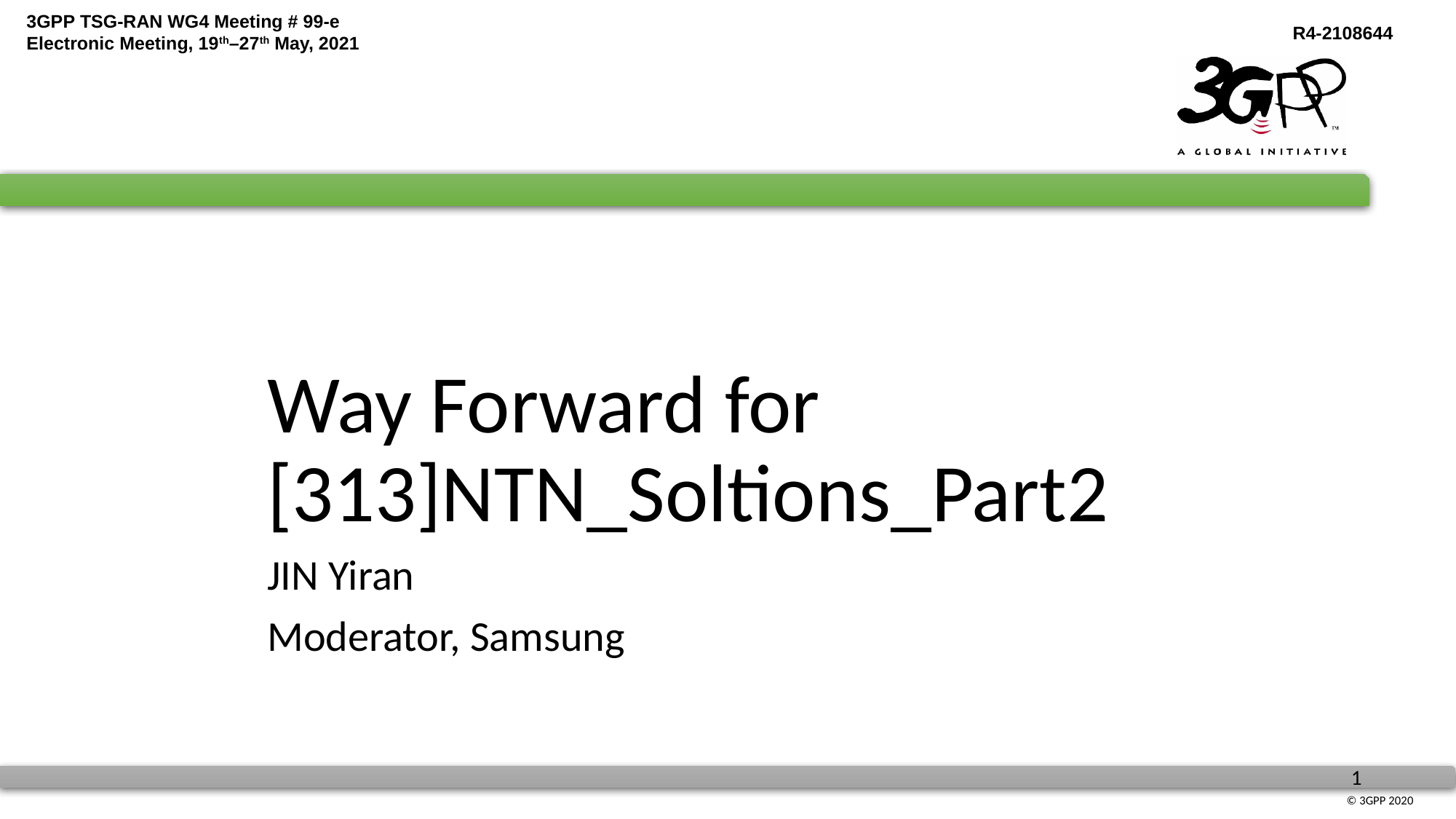

# Way Forward for [313]NTN_Soltions_Part2
JIN Yiran
Moderator, Samsung